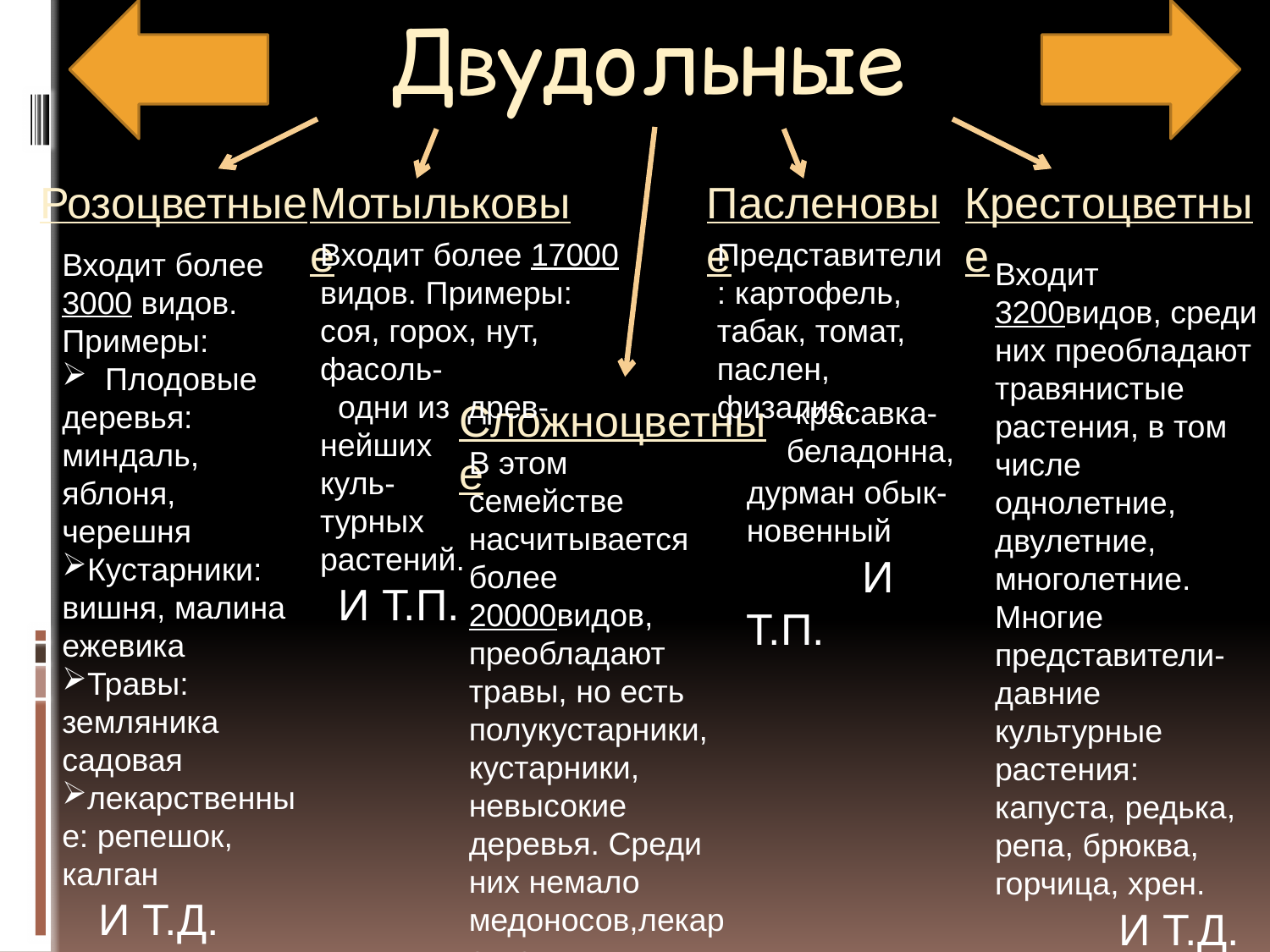

# Двудольные

Розоцветные
Мотыльковые
Пасленовые
Крестоцветные
Входит более 17000 видов. Примеры: соя, горох, нут, фасоль-                        одни из  древ-      нейших                  куль-                     турных               растений.                     И Т.П.
Представители: картофель, табак, томат,    паслен, физалис,
Входит более 3000 видов. Примеры:
  Плодовые деревья: миндаль, яблоня, черешня
Кустарники: вишня, малина ежевика
Травы: земляника садовая
лекарственные: репешок, калган
   И Т.Д.
Входит 3200видов, среди них преобладают травянистые растения, в том числе однолетние, двулетние, многолетние. Многие представители- давние культурные растения: капуста, редька, репа, брюква, горчица, хрен.                    И Т.Д.
Сложноцветные
 красавка-беладонна,
В этом семействе насчитывается более 20000видов, преобладают травы, но есть полукустарники, кустарники, невысокие деревья. Среди них немало медоносов,лекарственных растений.   И Д.Р.
дурман обык-новенный                     И Т.П.